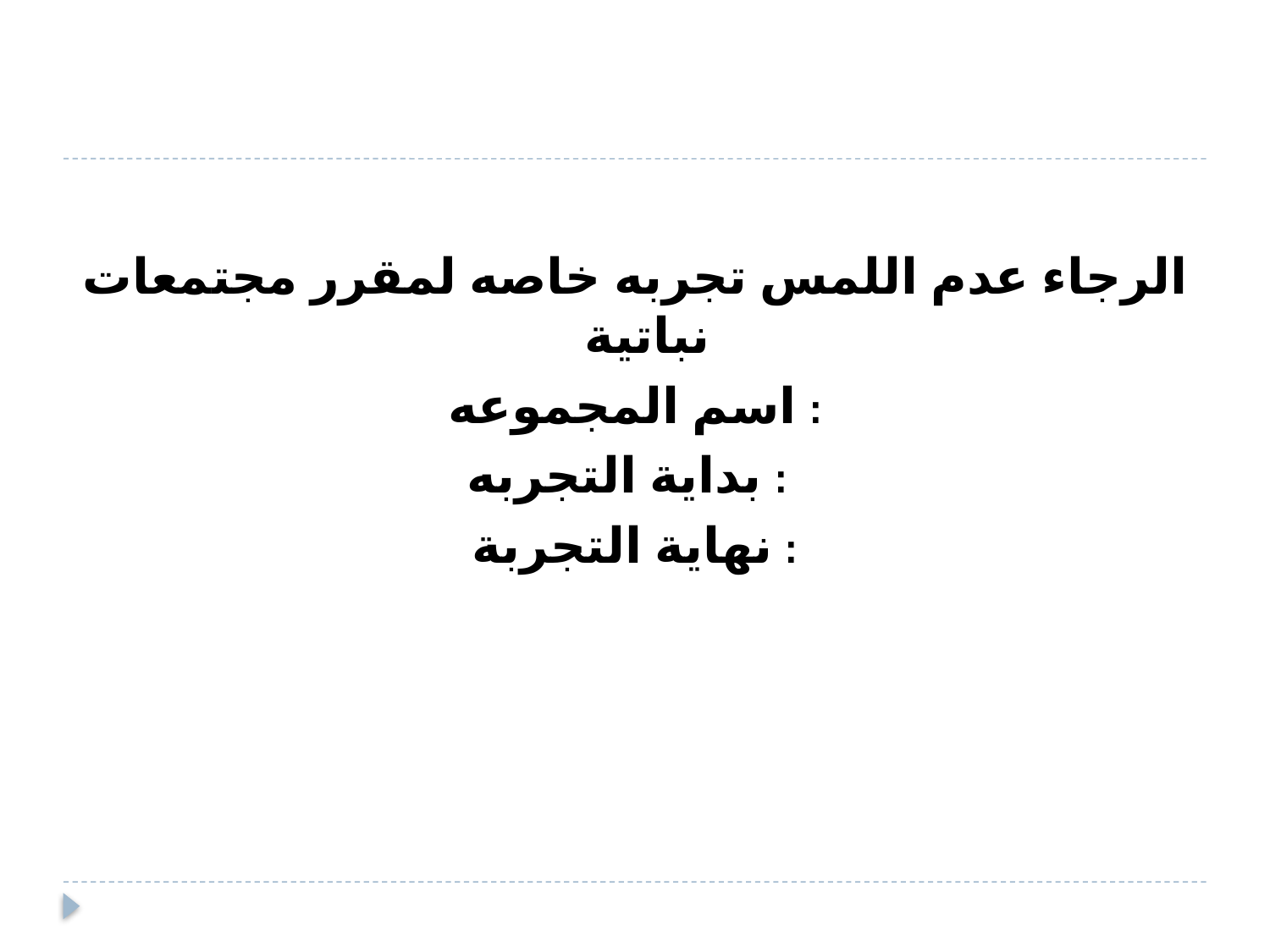

الرجاء عدم اللمس تجربه خاصه لمقرر مجتمعات نباتية
اسم المجموعه :
بداية التجربه :
نهاية التجربة :